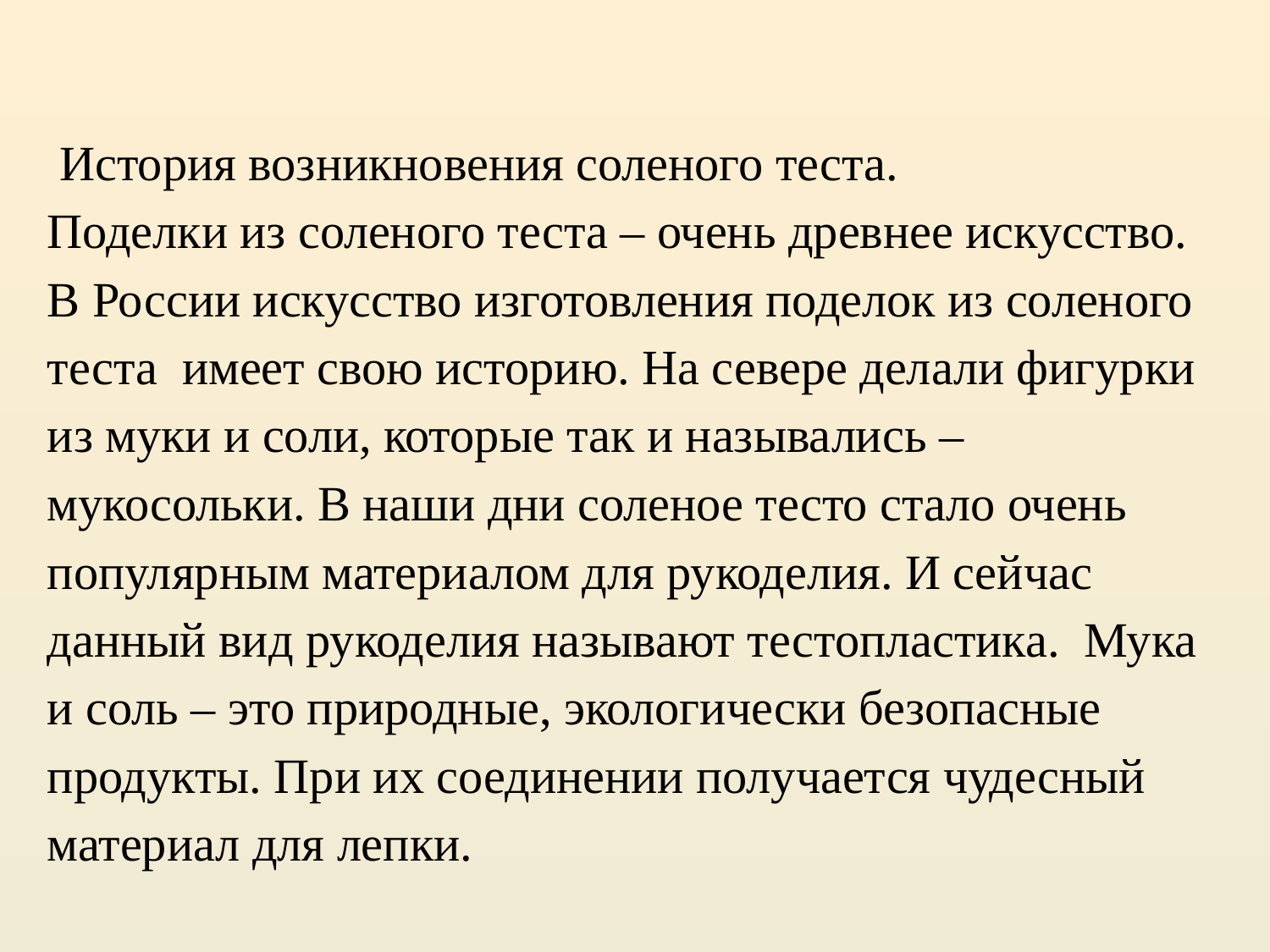

История возникновения соленого теста.
Поделки из соленого теста – очень древнее искусство. В России искусство изготовления поделок из соленого теста  имеет свою историю. На севере делали фигурки из муки и соли, которые так и назывались – мукосольки. В наши дни соленое тесто стало очень популярным материалом для рукоделия. И сейчас данный вид рукоделия называют тестопластика.  Мука и соль – это природные, экологически безопасные продукты. При их соединении получается чудесный материал для лепки.